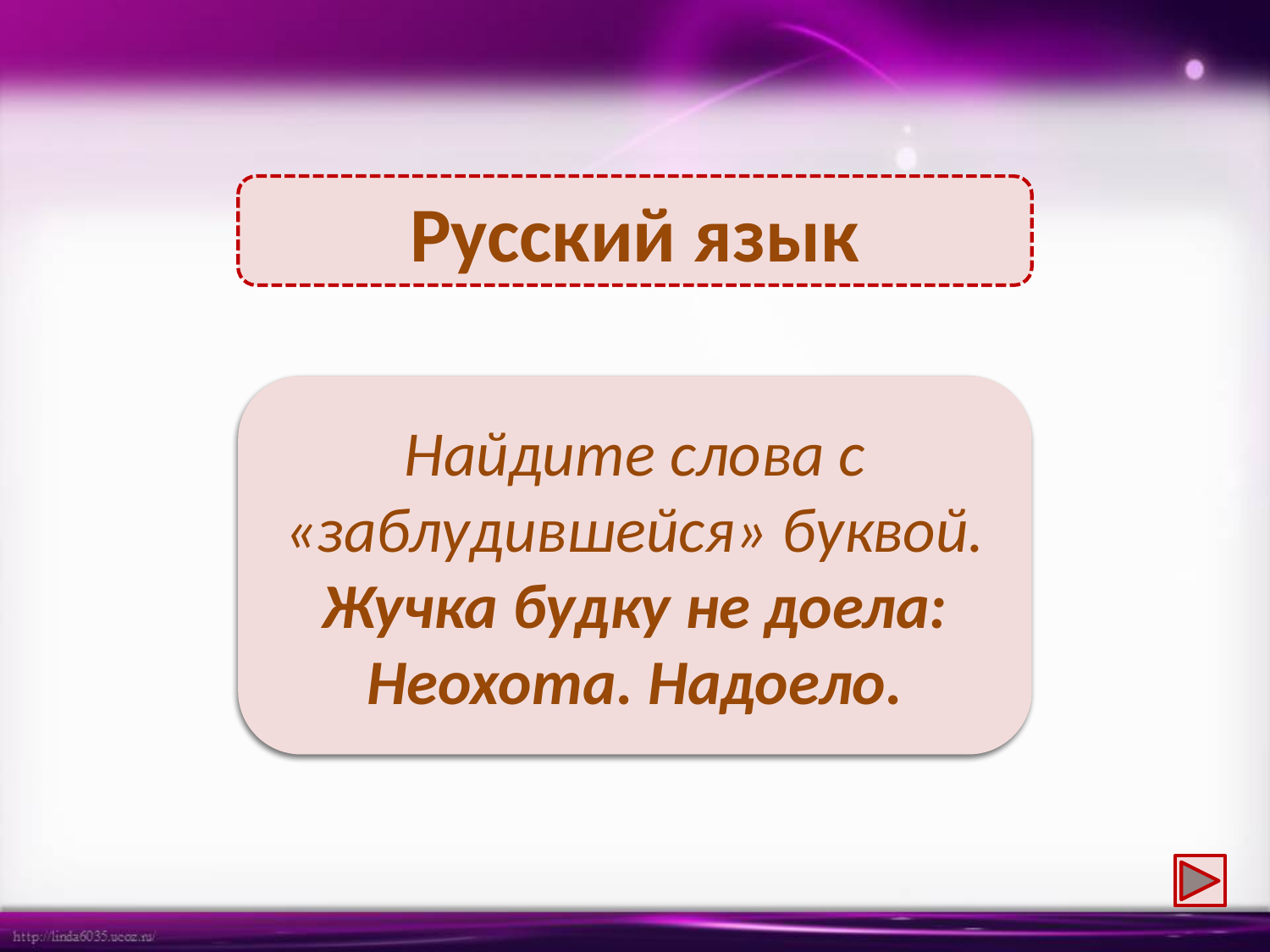

Русский язык
Будку - булку
Найдите слова с «заблудившейся» буквой.
Жучка будку не доела: Неохота. Надоело.